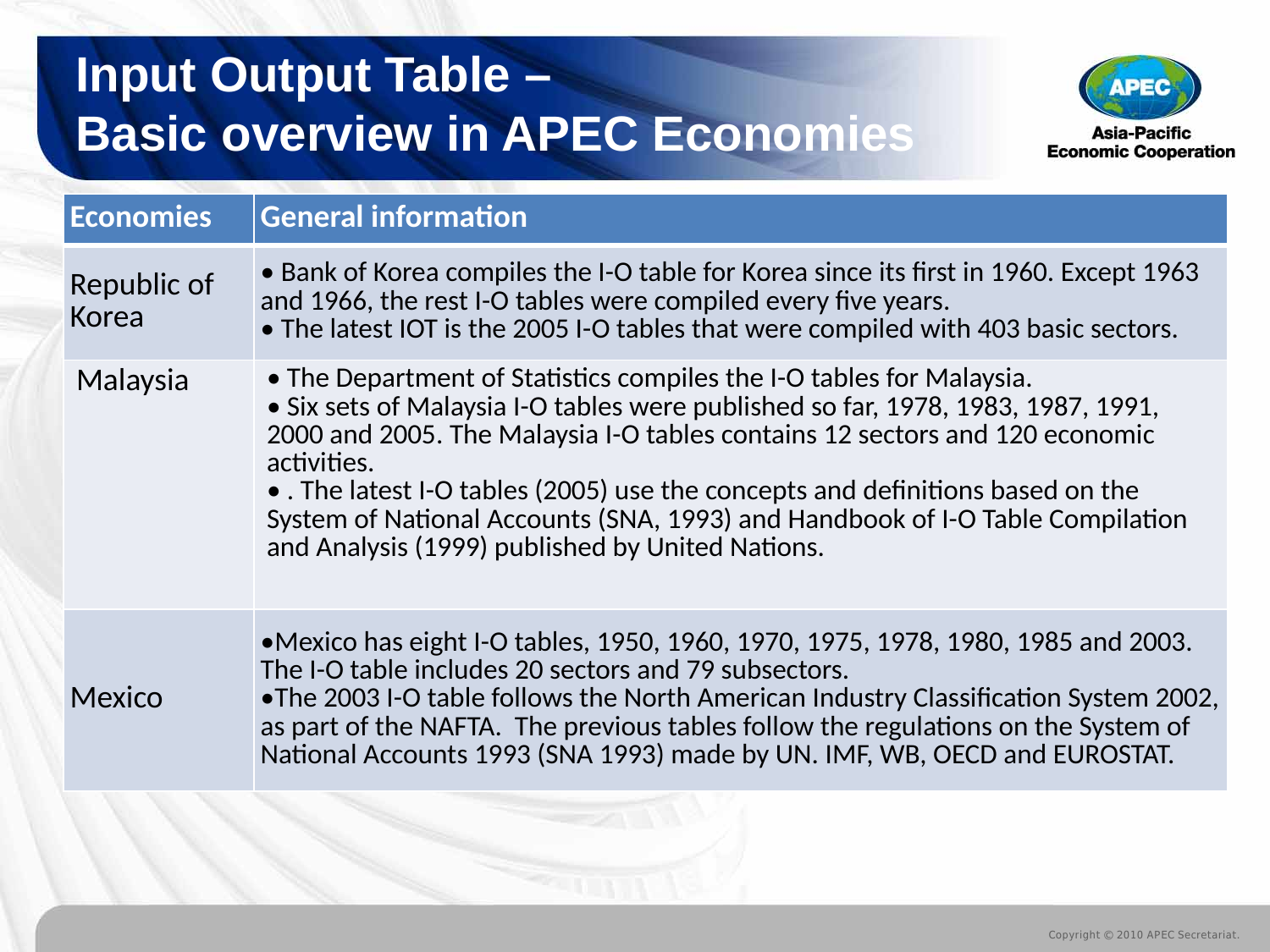

Input Output Table –
Basic overview in APEC Economies
| Economies | General information |
| --- | --- |
| Republic of Korea | • Bank of Korea compiles the I-O table for Korea since its first in 1960. Except 1963 and 1966, the rest I-O tables were compiled every five years. • The latest IOT is the 2005 I-O tables that were compiled with 403 basic sectors. |
| Malaysia | • The Department of Statistics compiles the I-O tables for Malaysia. • Six sets of Malaysia I-O tables were published so far, 1978, 1983, 1987, 1991, 2000 and 2005. The Malaysia I-O tables contains 12 sectors and 120 economic activities. • . The latest I-O tables (2005) use the concepts and definitions based on the System of National Accounts (SNA, 1993) and Handbook of I-O Table Compilation and Analysis (1999) published by United Nations. |
| Mexico | •Mexico has eight I-O tables, 1950, 1960, 1970, 1975, 1978, 1980, 1985 and 2003. The I-O table includes 20 sectors and 79 subsectors. •The 2003 I-O table follows the North American Industry Classification System 2002, as part of the NAFTA. The previous tables follow the regulations on the System of National Accounts 1993 (SNA 1993) made by UN. IMF, WB, OECD and EUROSTAT. |